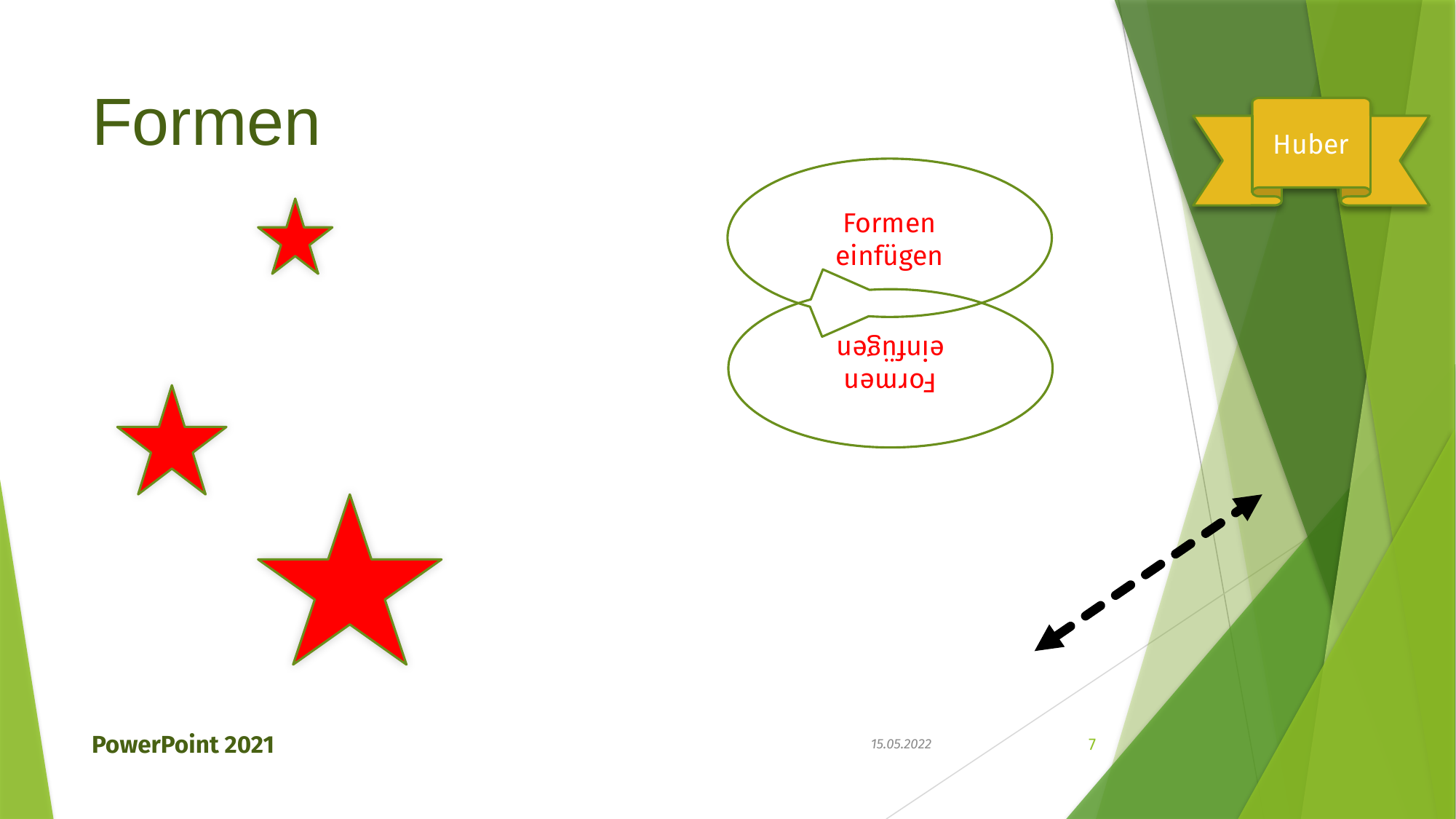

# Formen
Formen einfügen

Formen einfügen
PowerPoint 2021
15.05.2022
7